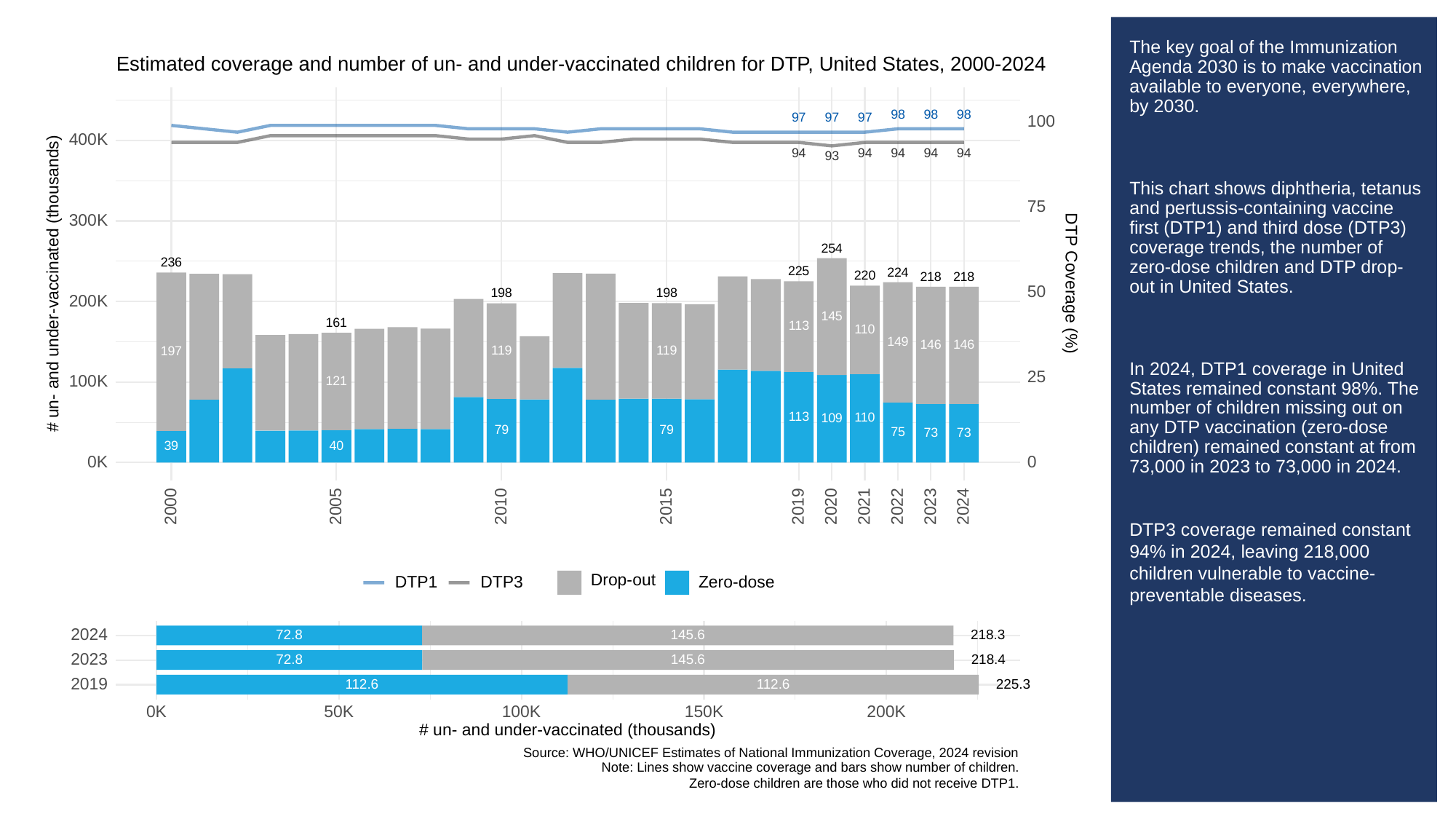

# The key goal of the Immunization Agenda 2030 is to make vaccination available to everyone, everywhere, by 2030.

This chart shows diphtheria, tetanus and pertussis-containing vaccine first (DTP1) and third dose (DTP3) coverage trends, the number of zero-dose children and DTP drop-out in United States.

In 2024, DTP1 coverage in United States remained constant 98%. The number of children missing out on any DTP vaccination (zero-dose children) remained constant at from 73,000 in 2023 to 73,000 in 2024.

DTP3 coverage remained constant 94% in 2024, leaving 218,000 children vulnerable to vaccine-preventable diseases.

Estimated coverage and number of un- and under-vaccinated children for DTP, United States, 2000-2024

98
98
98
97
97
97
100

400K

94
94
94
94
94
93

75
300K

254

236

225
224
220
218

218

# un- and under-vaccinated (thousands)
DTP Coverage (%)

50

198
198
200K

145
161
113
110

149
146
146

119
119
197

25

100K
121

113
110
109

79
79
75
73
73

40
39
0K
0

2023
2000
2005
2010
2015
2019
2020
2021
2022
2024

Drop-out
DTP3
Zero-dose
DTP1

2024
218.3
72.8
145.6

2023
72.8
145.6
218.4

2019
225.3
112.6
112.6

0K
50K
100K
150K
200K
# un- and under-vaccinated (thousands)
Source: WHO/UNICEF Estimates of National Immunization Coverage, 2024 revision
Note: Lines show vaccine coverage and bars show number of children.
Zero-dose children are those who did not receive DTP1.